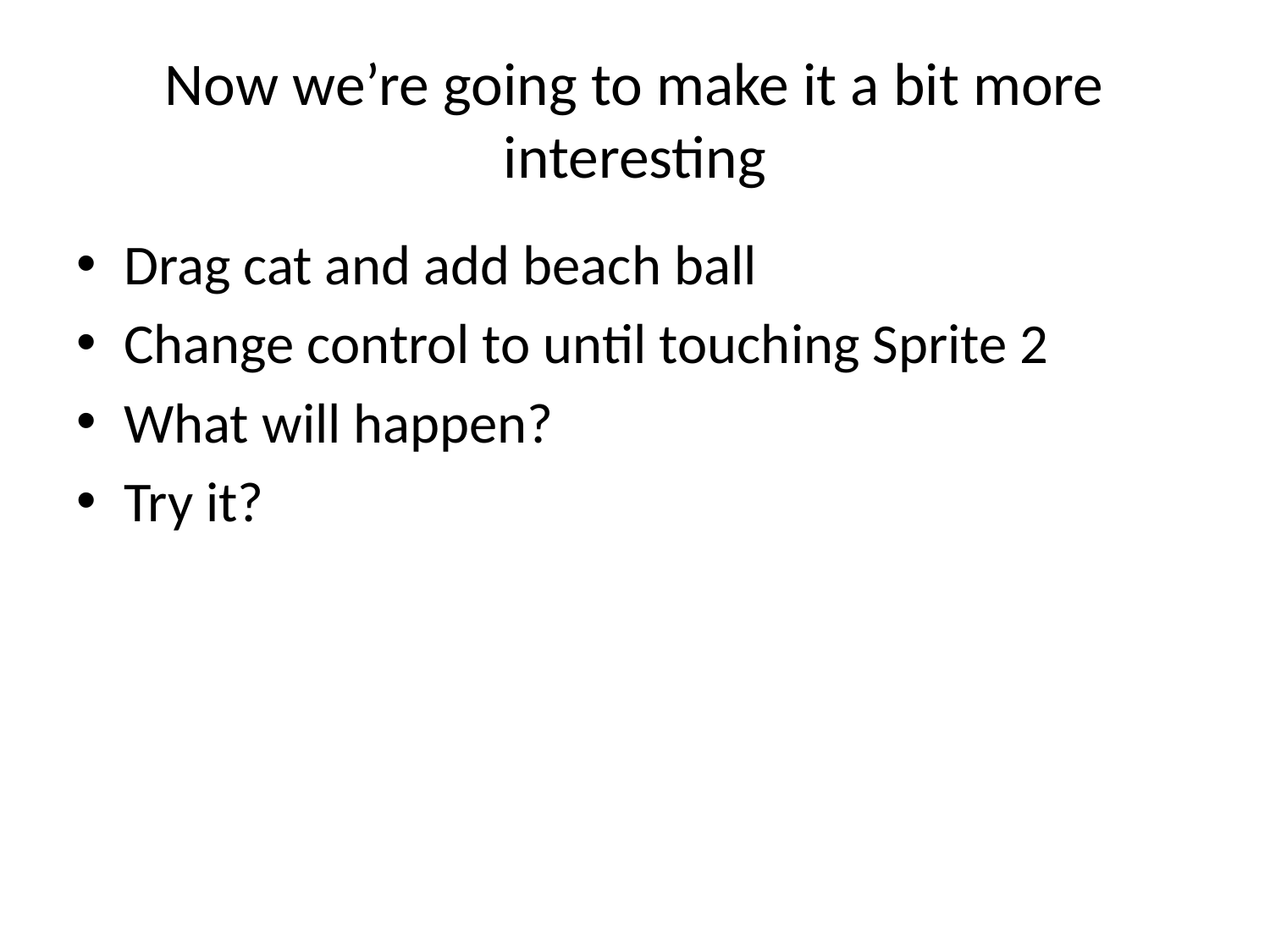

# Now we’re going to make it a bit more interesting
Drag cat and add beach ball
Change control to until touching Sprite 2
What will happen?
Try it?